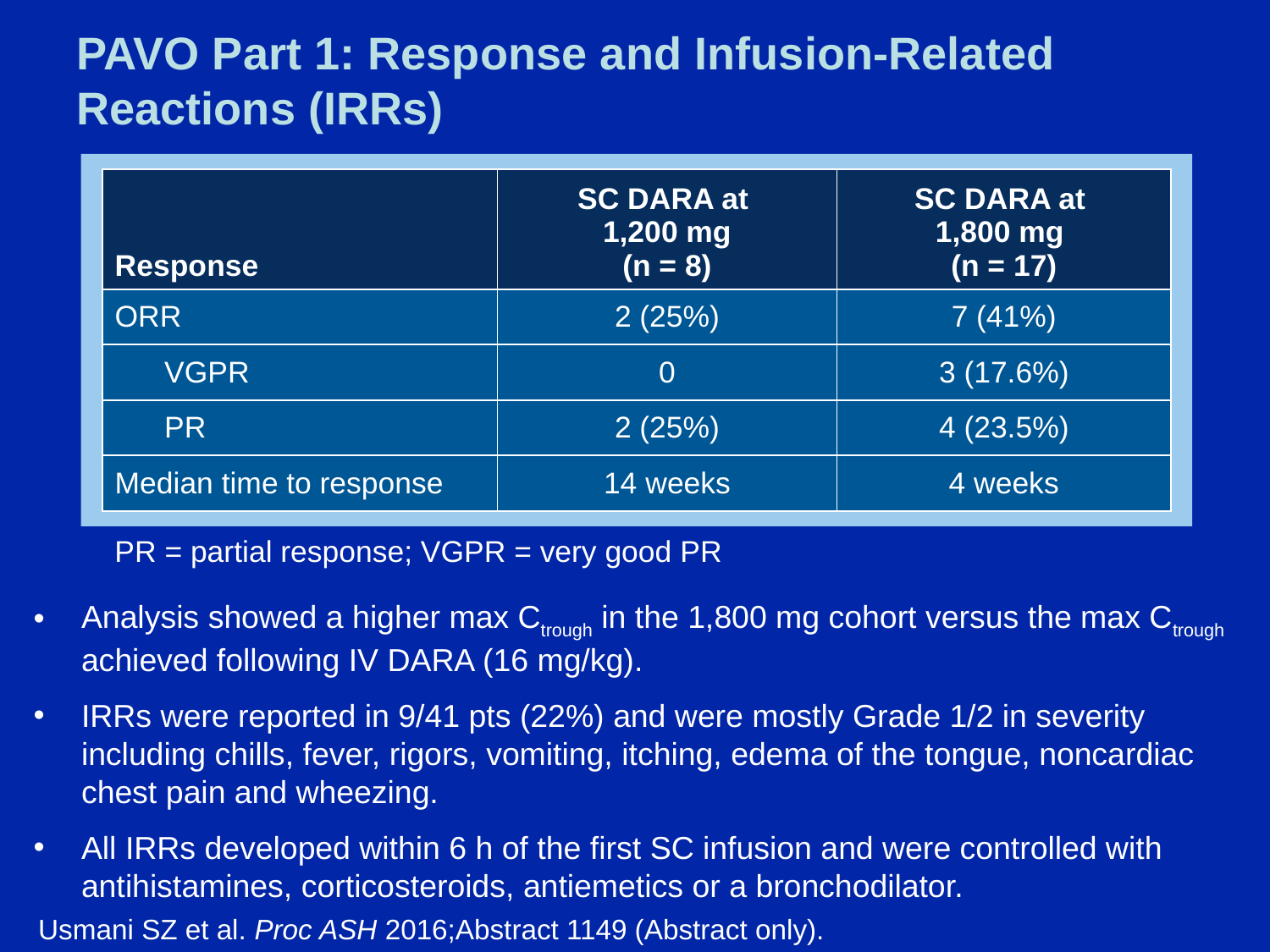

# PAVO Part 1: Response and Infusion-Related Reactions (IRRs)

| Response | SC DARA at 1,200 mg (n = 8) | SC DARA at 1,800 mg (n = 17) |
| --- | --- | --- |
| ORR | 2 (25%) | 7 (41%) |
| VGPR | 0 | 3 (17.6%) |
| PR | 2 (25%) | 4 (23.5%) |
| Median time to response | 14 weeks | 4 weeks |
PR = partial response; VGPR = very good PR
Analysis showed a higher max Ctrough in the 1,800 mg cohort versus the max Ctrough achieved following IV DARA (16 mg/kg).
IRRs were reported in 9/41 pts (22%) and were mostly Grade 1/2 in severity including chills, fever, rigors, vomiting, itching, edema of the tongue, noncardiac chest pain and wheezing.
All IRRs developed within 6 h of the first SC infusion and were controlled with antihistamines, corticosteroids, antiemetics or a bronchodilator.
Usmani SZ et al. Proc ASH 2016;Abstract 1149 (Abstract only).